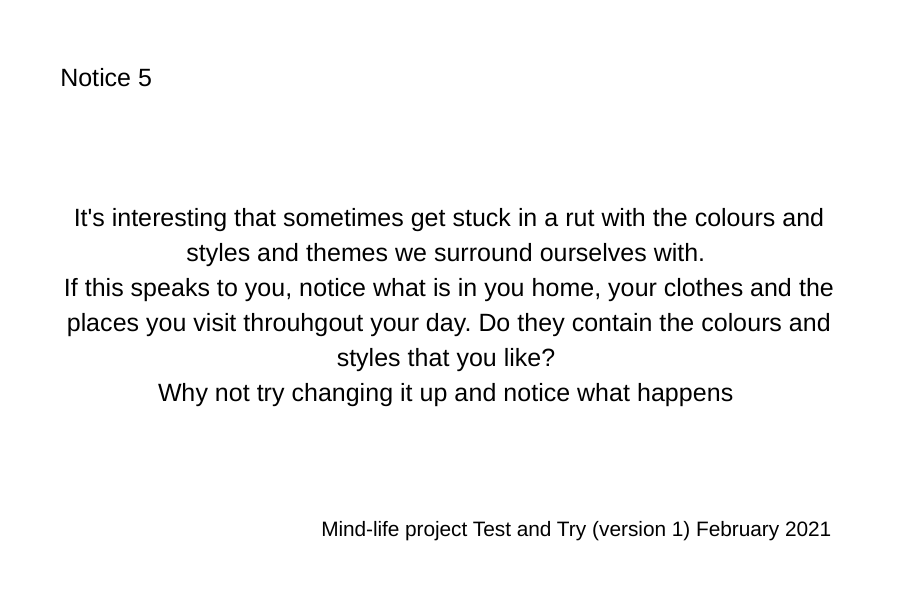

Notice 5
It's interesting that sometimes get stuck in a rut with the colours and styles and themes we surround ourselves with.
If this speaks to you, notice what is in you home, your clothes and the places you visit throuhgout your day. Do they contain the colours and styles that you like?
Why not try changing it up and notice what happens
Mind-life project Test and Try (version 1) February 2021